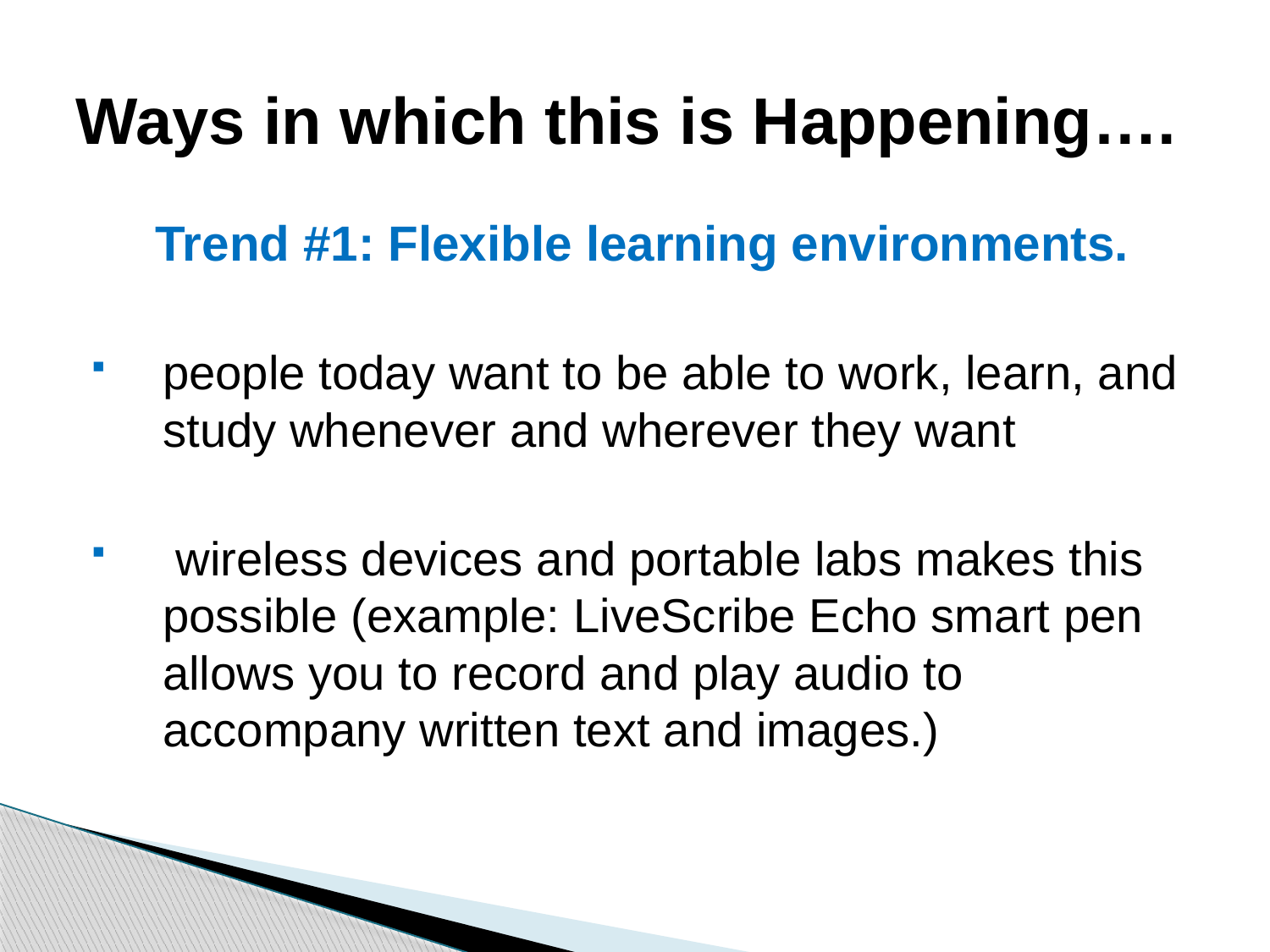

# Ways in which this is Happening….
Trend #1: Flexible learning environments.

people today want to be able to work, learn, and study whenever and wherever they want

 wireless devices and portable labs makes this possible (example: LiveScribe Echo smart pen allows you to record and play audio to accompany written text and images.)